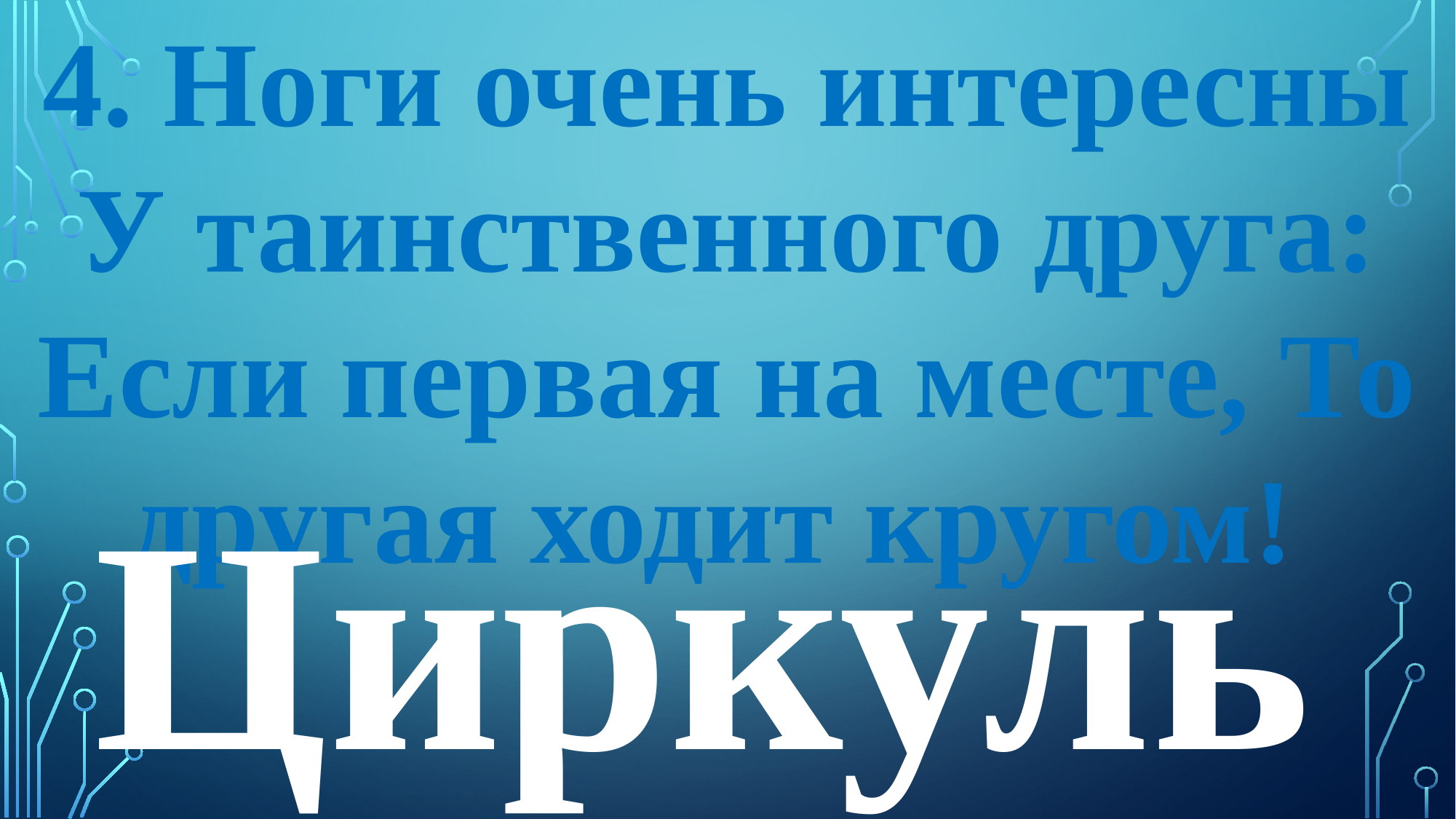

4. Ноги очень интересны У таинственного друга: Если первая на месте, То другая ходит кругом!
Циркуль